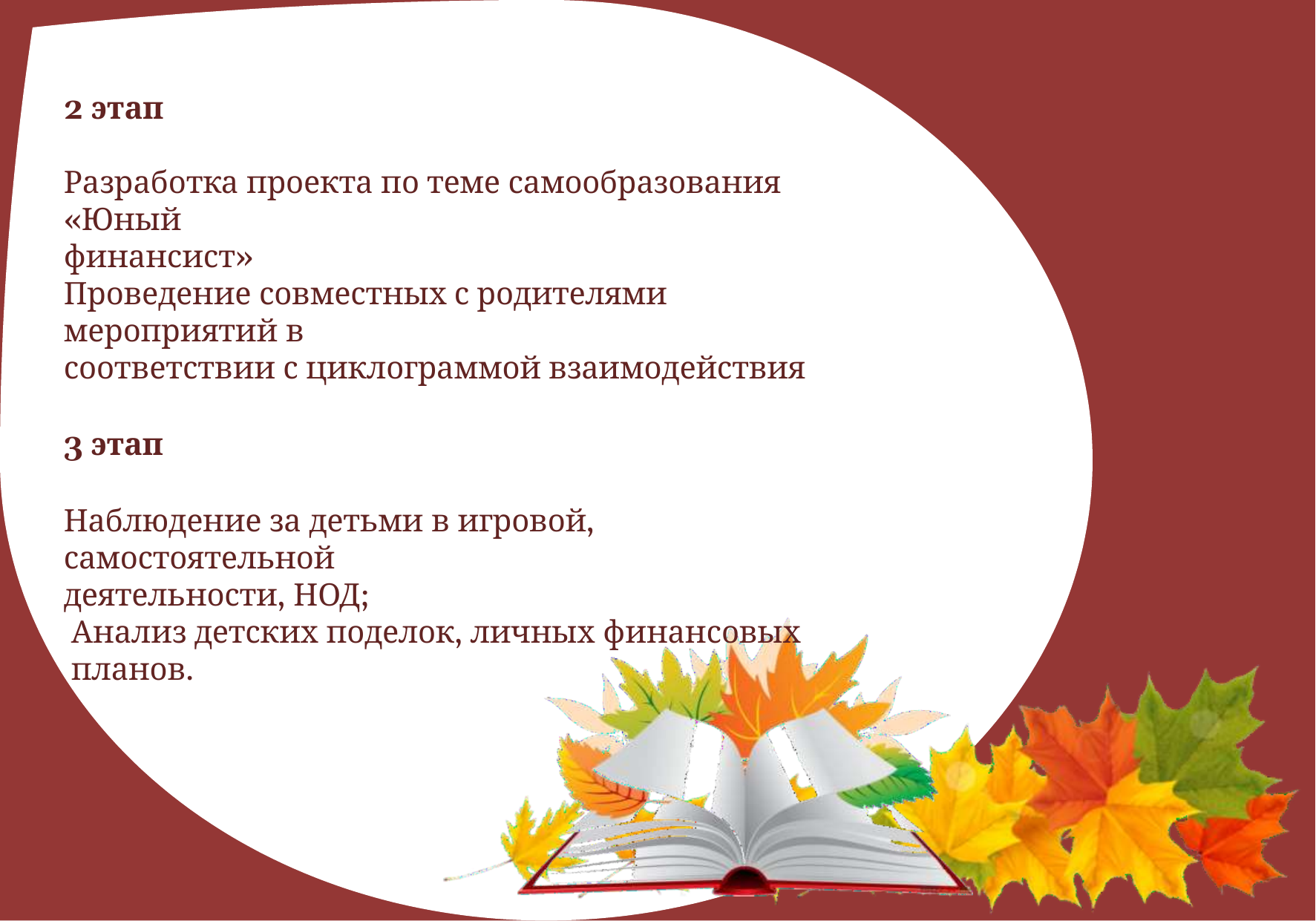

# 2 этап
Разработка проекта по теме самообразования «Юный
финансист»
Проведение совместных с родителями мероприятий в
соответствии с циклограммой взаимодействия

3 этап

Наблюдение за детьми в игровой, самостоятельной
деятельности, НОД;
Анализ детских поделок, личных финансовых планов.